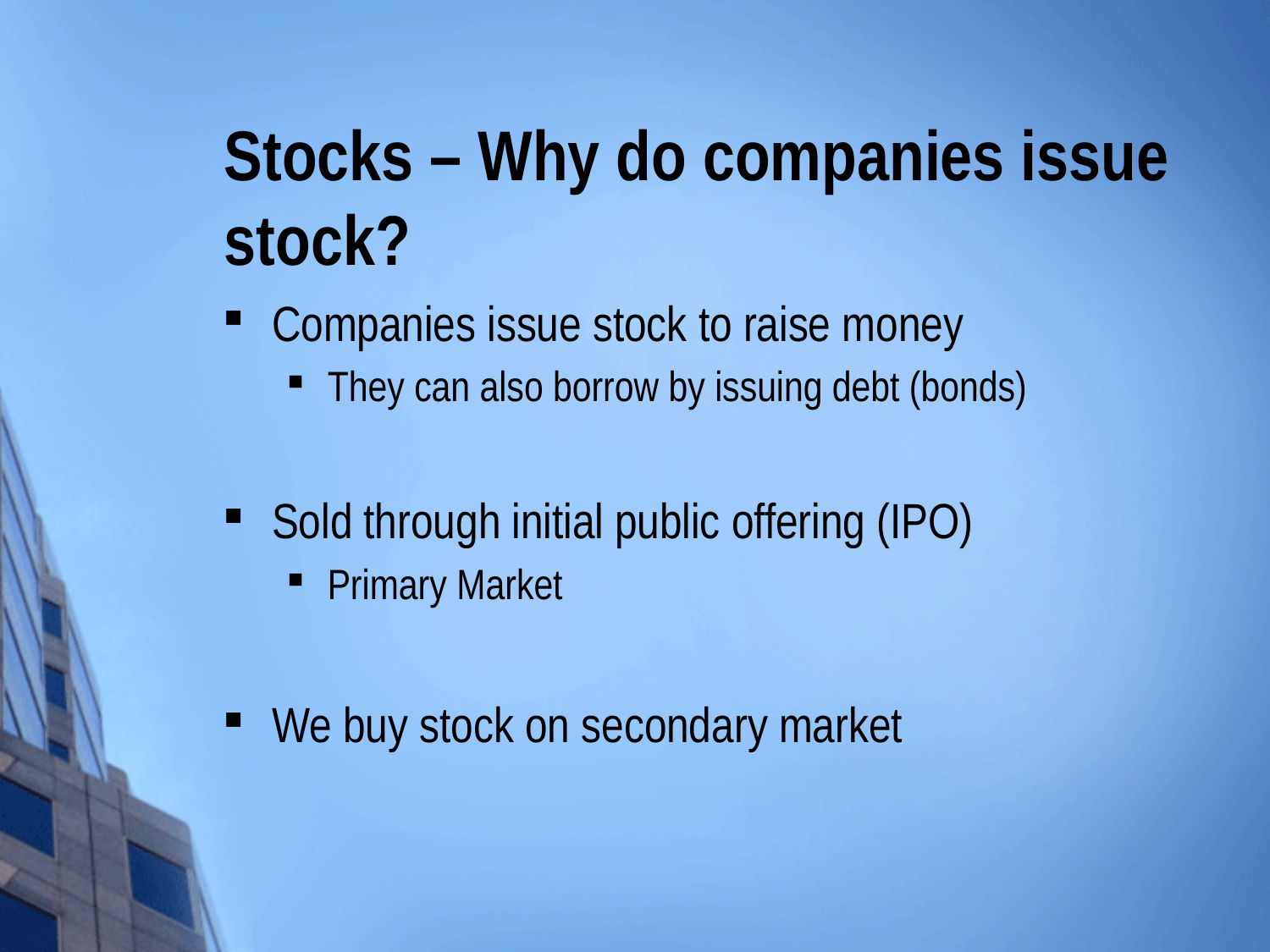

# Stocks – Why do companies issue stock?
Companies issue stock to raise money
They can also borrow by issuing debt (bonds)

Sold through initial public offering (IPO)
Primary Market

We buy stock on secondary market